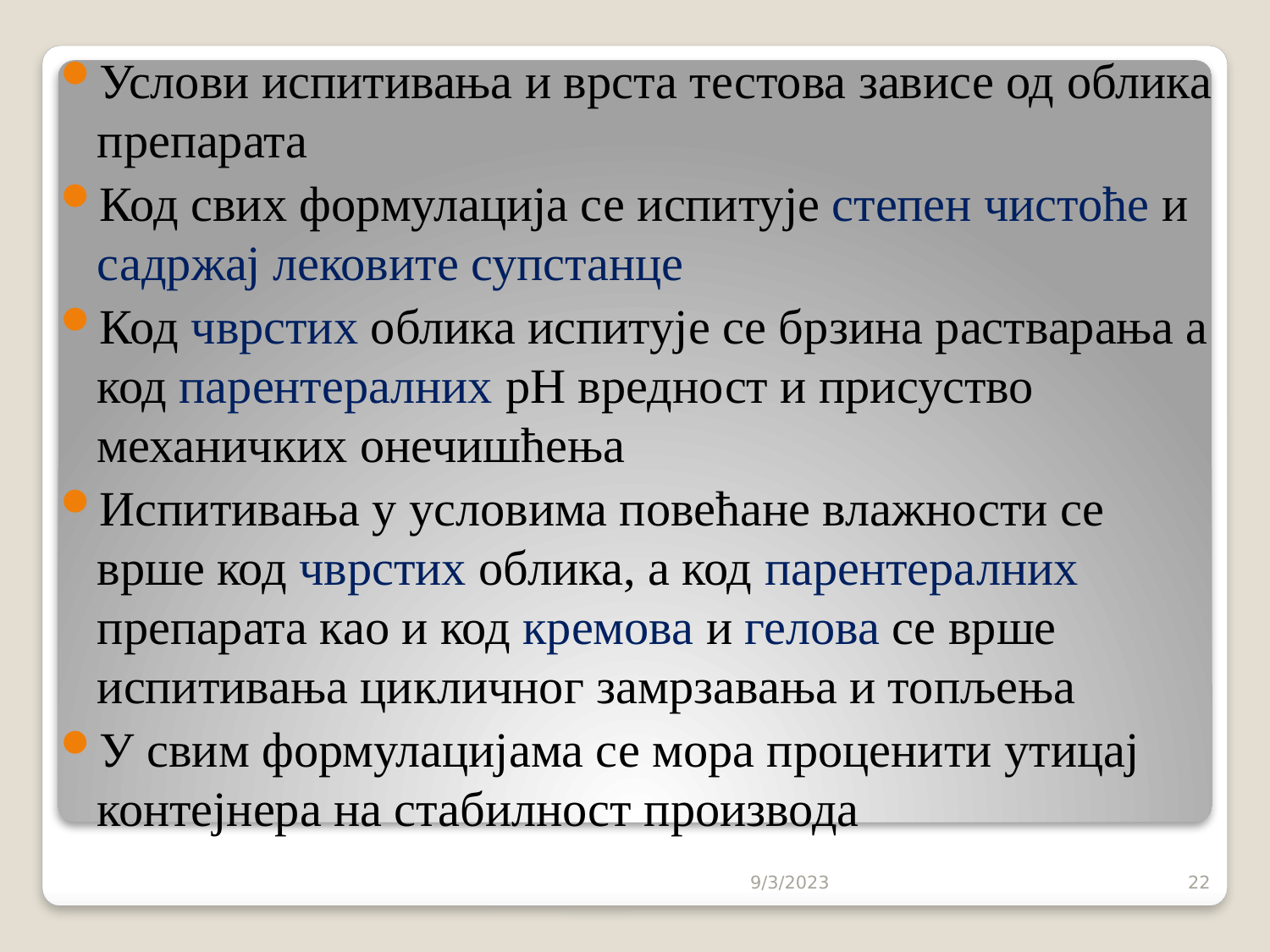

Услови испитивања и врста тестова зависе од облика препарата
Код свих формулација се испитује степен чистоће и садржај лековите супстанце
Код чврстих облика испитује се брзина растварања а код парентералних pH вредност и присуство механичких онечишћења
Испитивања у условима повећане влажности се врше код чврстих облика, а код парентералних препарата као и код кремова и гелова се врше испитивања цикличног замрзавања и топљења
У свим формулацијама се мора проценити утицај контејнера на стабилност производа

9/3/2023
22